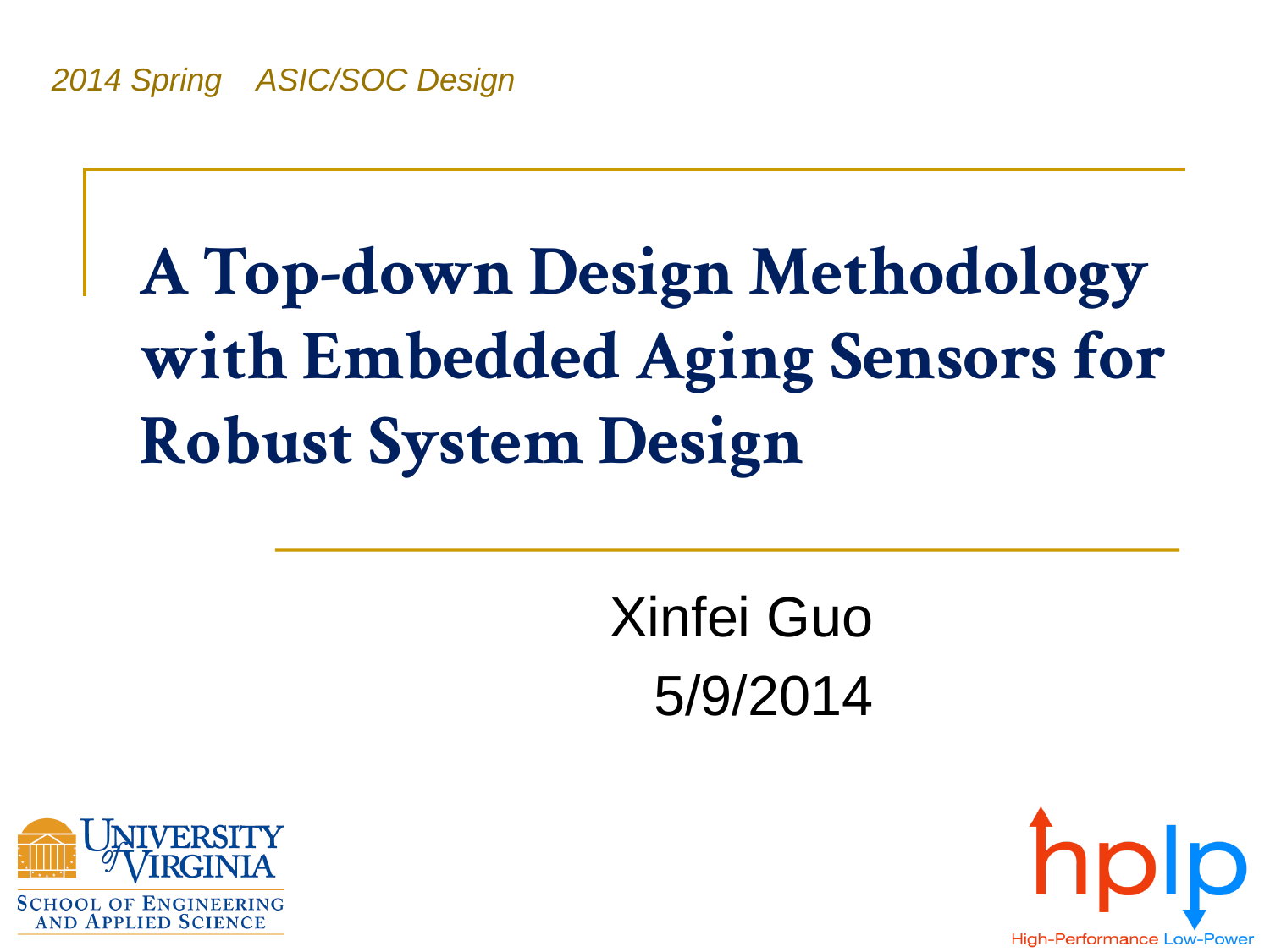

2014 Spring    ASIC/SOC Design
# A Top-down Design Methodology with Embedded Aging Sensors for Robust System Design
Xinfei Guo
5/9/2014